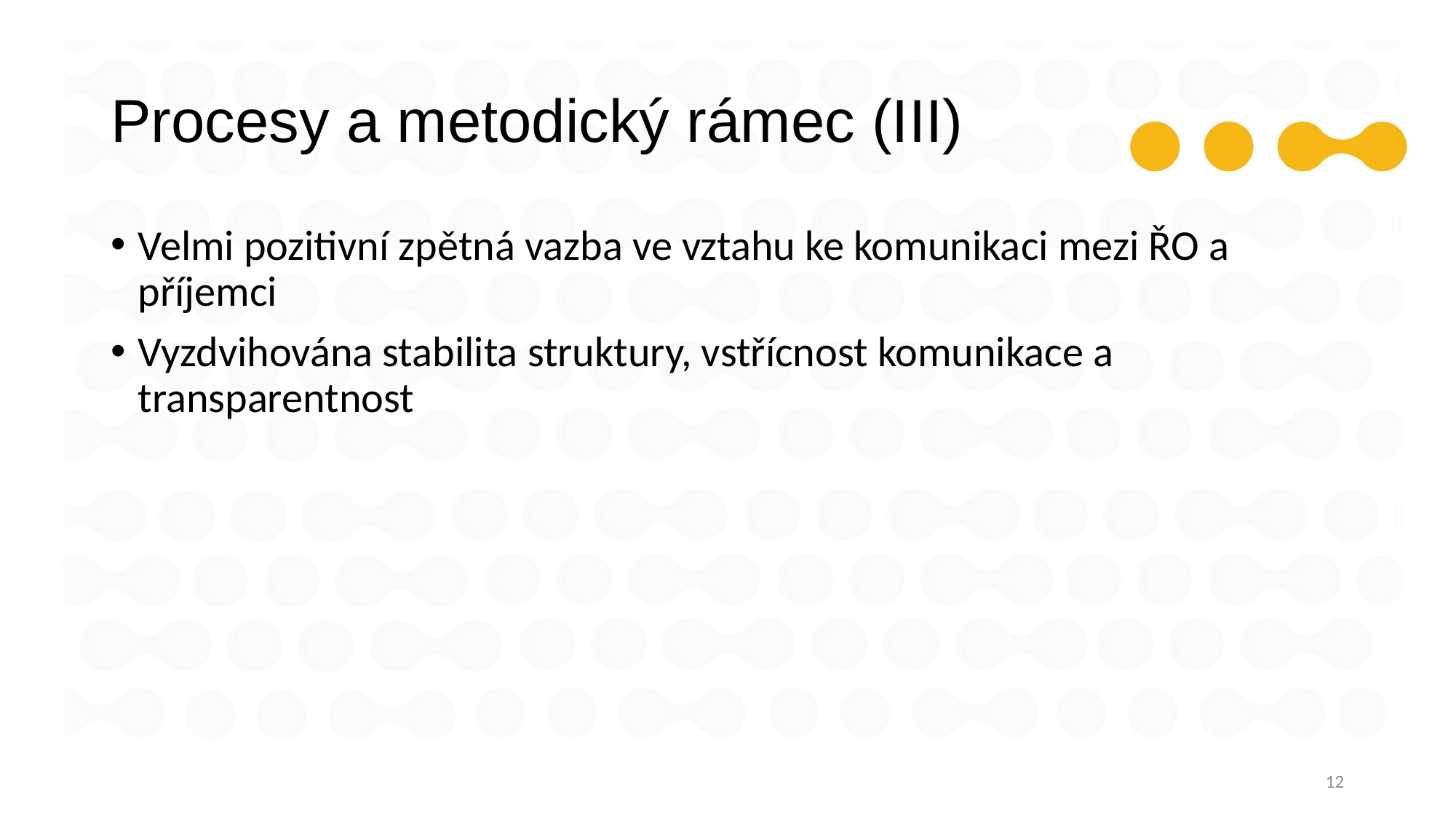

# Procesy a metodický rámec (III)
Velmi pozitivní zpětná vazba ve vztahu ke komunikaci mezi ŘO a příjemci
Vyzdvihována stabilita struktury, vstřícnost komunikace a transparentnost
12